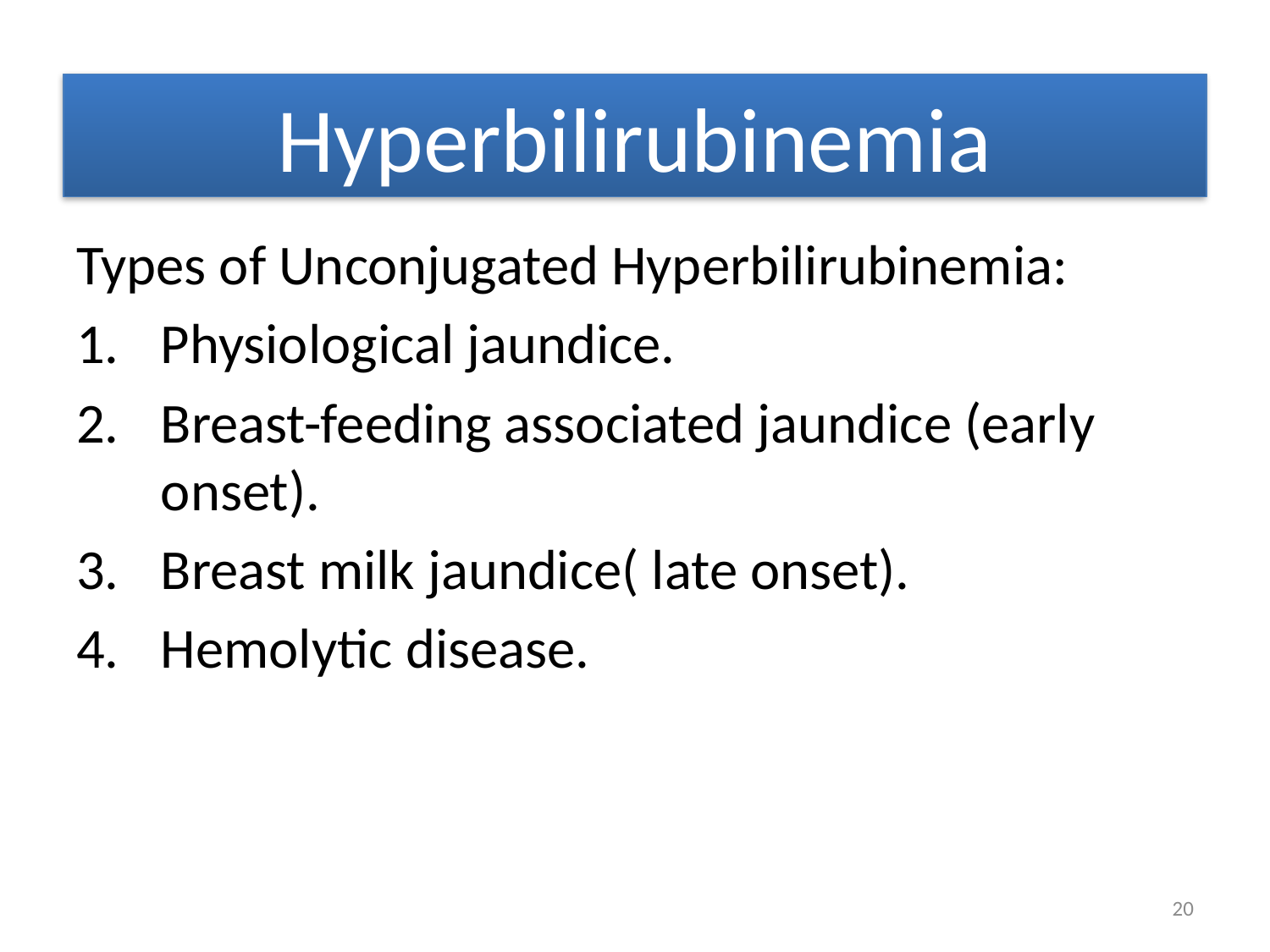

# Hyperbilirubinemia
Types of Unconjugated Hyperbilirubinemia:
Physiological jaundice.
Breast-feeding associated jaundice (early onset).
Breast milk jaundice( late onset).
Hemolytic disease.
20